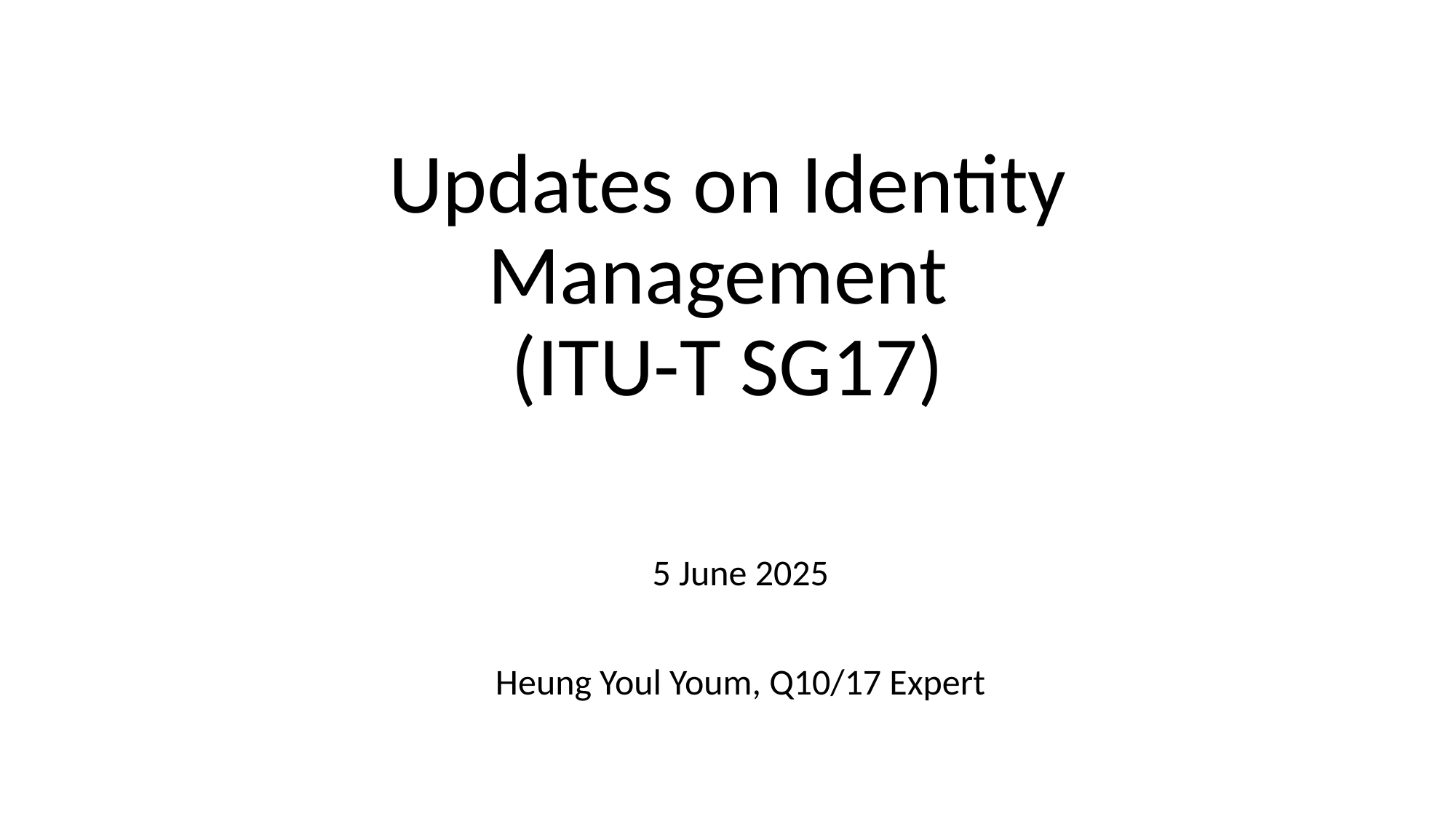

# Updates on Identity Management (ITU-T SG17)
5 June 2025

Heung Youl Youm, Q10/17 Expert